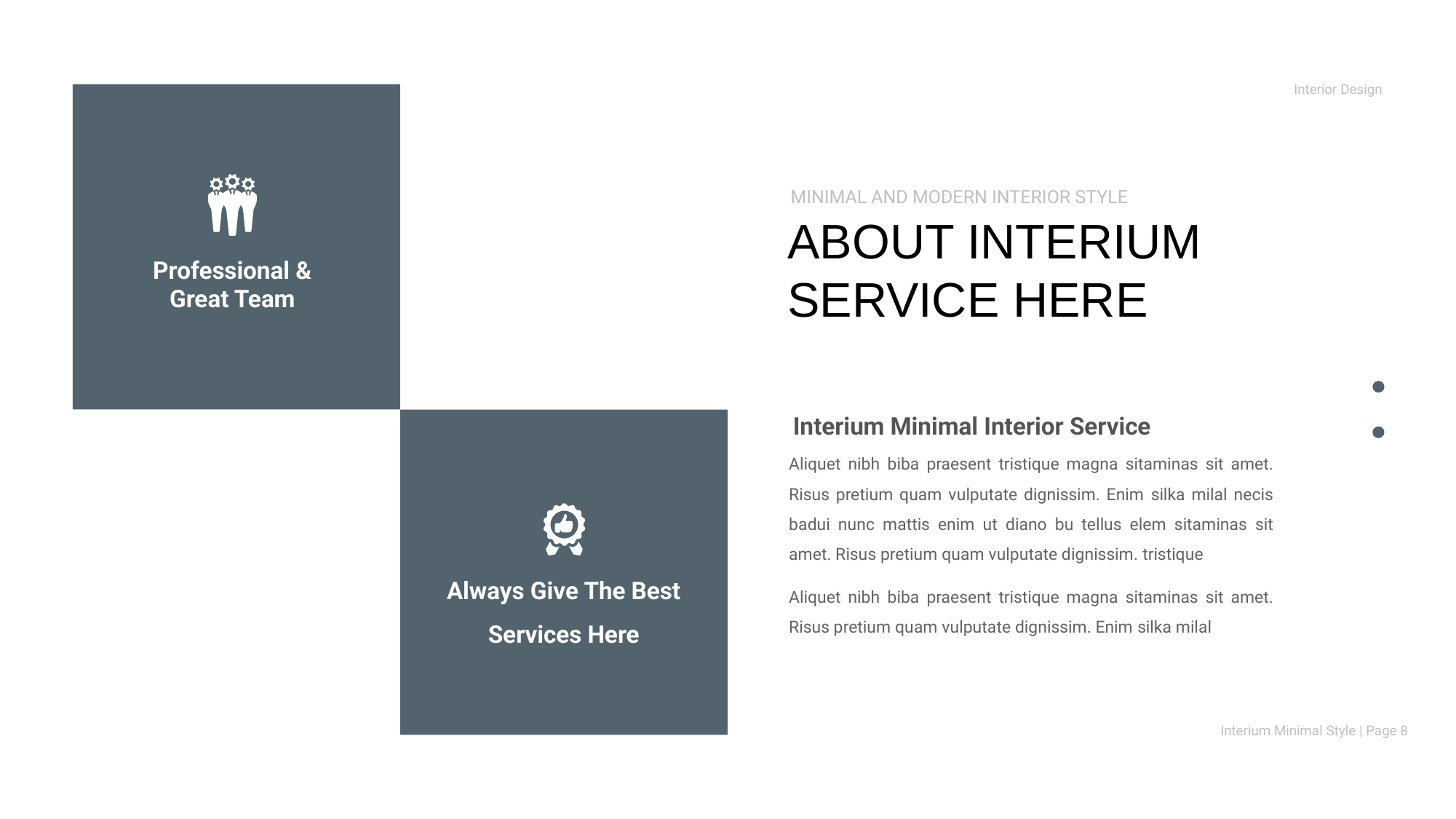

Interior Design

MINIMAL AND MODERN INTERIOR STYLE
ABOUT INTERIUM SERVICE HERE
Professional & Great Team

Interium Minimal Interior Service

Aliquet nibh biba praesent tristique magna sitaminas sit amet. Risus pretium quam vulputate dignissim. Enim silka milal necis badui nunc mattis enim ut diano bu tellus elem sitaminas sit amet. Risus pretium quam vulputate dignissim. tristique

Always Give The Best Services Here
Aliquet nibh biba praesent tristique magna sitaminas sit amet. Risus pretium quam vulputate dignissim. Enim silka milal
Interium Minimal Style | Page 8